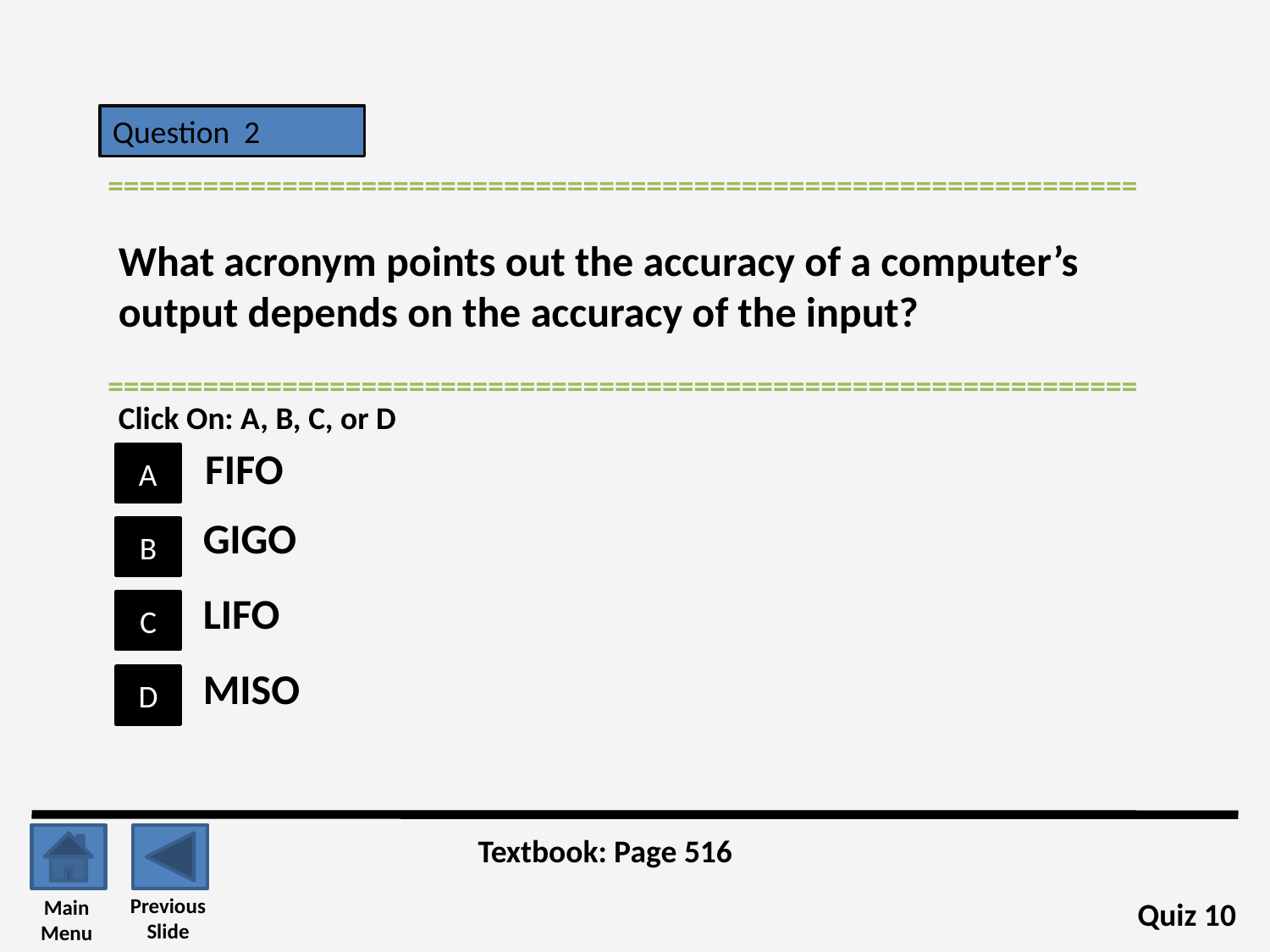

Question  2
=================================================================
What acronym points out the accuracy of a computer’s output depends on the accuracy of the input?
=================================================================
Click On: A, B, C, or D
FIFO
A
GIGO
B
LIFO
C
MISO
D

Textbook: Page 516
Previous
Slide
Main
Menu
Quiz 10